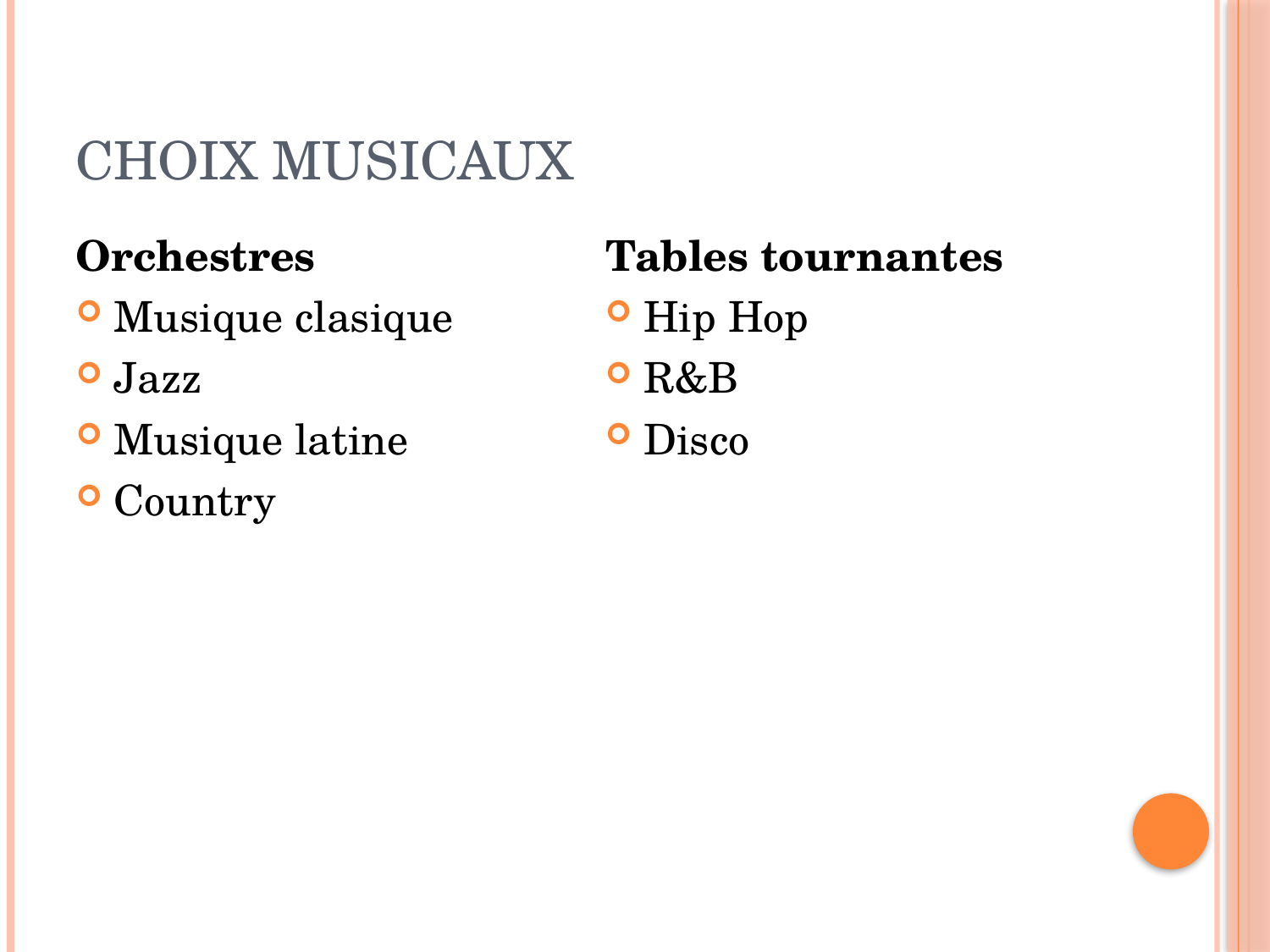

# Choix musicaux
Orchestres
Musique clasique
Jazz
Musique latine
Country
Tables tournantes
Hip Hop
R&B
Disco